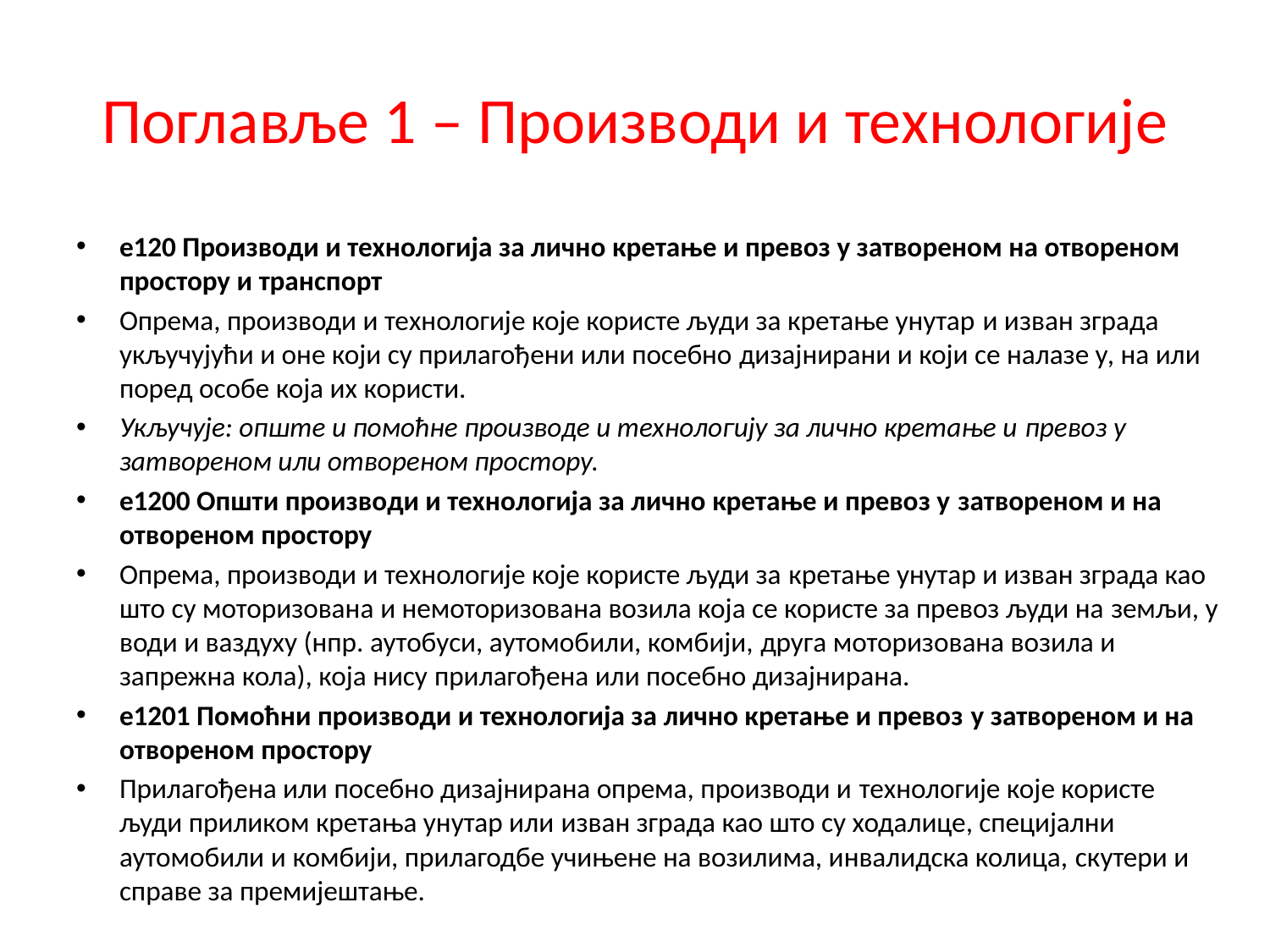

# Поглавље 1 – Производи и технологије
е120 Производи и технологија за лично кретање и превоз у затвореном на отвореном простору и транспорт
Опрема, производи и технологије које користе људи за кретање унутар и изван зграда укључујући и оне који су прилагођени или посебно дизајнирани и који се налазе у, на или поред особе која их користи.
Укључује: опште и помоћне производе и технологију за лично кретање и превоз у затвореном или отвореном простору.
е1200 Општи производи и технологија за лично кретање и превоз у затвореном и на отвореном простору
Опрема, производи и технологије које користе људи за кретање унутар и изван зграда као што су моторизована и немоторизована возила која се користе за превоз људи на земљи, у води и ваздуху (нпр. аутобуси, аутомобили, комбији, друга моторизована возила и запрежна кола), која нису прилагођена или посебно дизајнирана.
е1201 Помоћни производи и технологија за лично кретање и превоз у затвореном и на отвореном простору
Прилагођена или посебно дизајнирана опрема, производи и технологије које користе људи приликом кретања унутар или изван зграда као што су ходалице, специјални аутомобили и комбији, прилагодбе учињене на возилима, инвалидска колица, скутери и справе за премијештање.